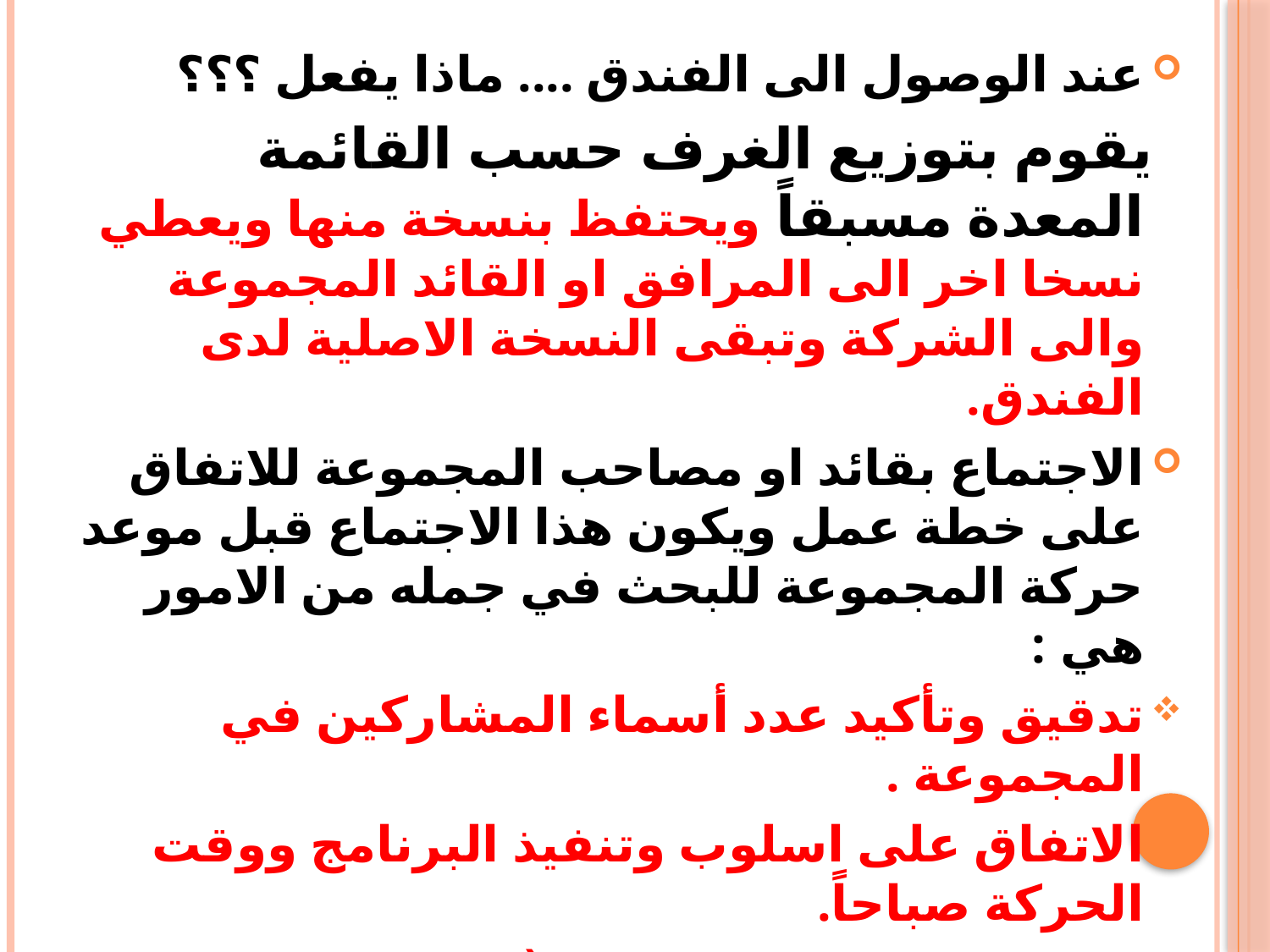

عند الوصول الى الفندق .... ماذا يفعل ؟؟؟
  يقوم بتوزيع الغرف حسب القائمة المعدة مسبقاً ويحتفظ بنسخة منها ويعطي نسخا اخر الى المرافق او القائد المجموعة والى الشركة وتبقى النسخة الاصلية لدى الفندق.
الاجتماع بقائد او مصاحب المجموعة للاتفاق على خطة عمل ويكون هذا الاجتماع قبل موعد حركة المجموعة للبحث في جمله من الامور هي :
تدقيق وتأكيد عدد أسماء المشاركين في المجموعة .
الاتفاق على اسلوب وتنفيذ البرنامج ووقت الحركة صباحاً.
القضايا الخاصة للمجموعة(مريض+ عيد ميلاد+مناسبة خطوبة ).
    سؤال: هنالك اجتماع يضم الدليل السياحي وقائد المجموعة قبل مغادرة المجموعة السياحية الفندق وضح ذلك؟